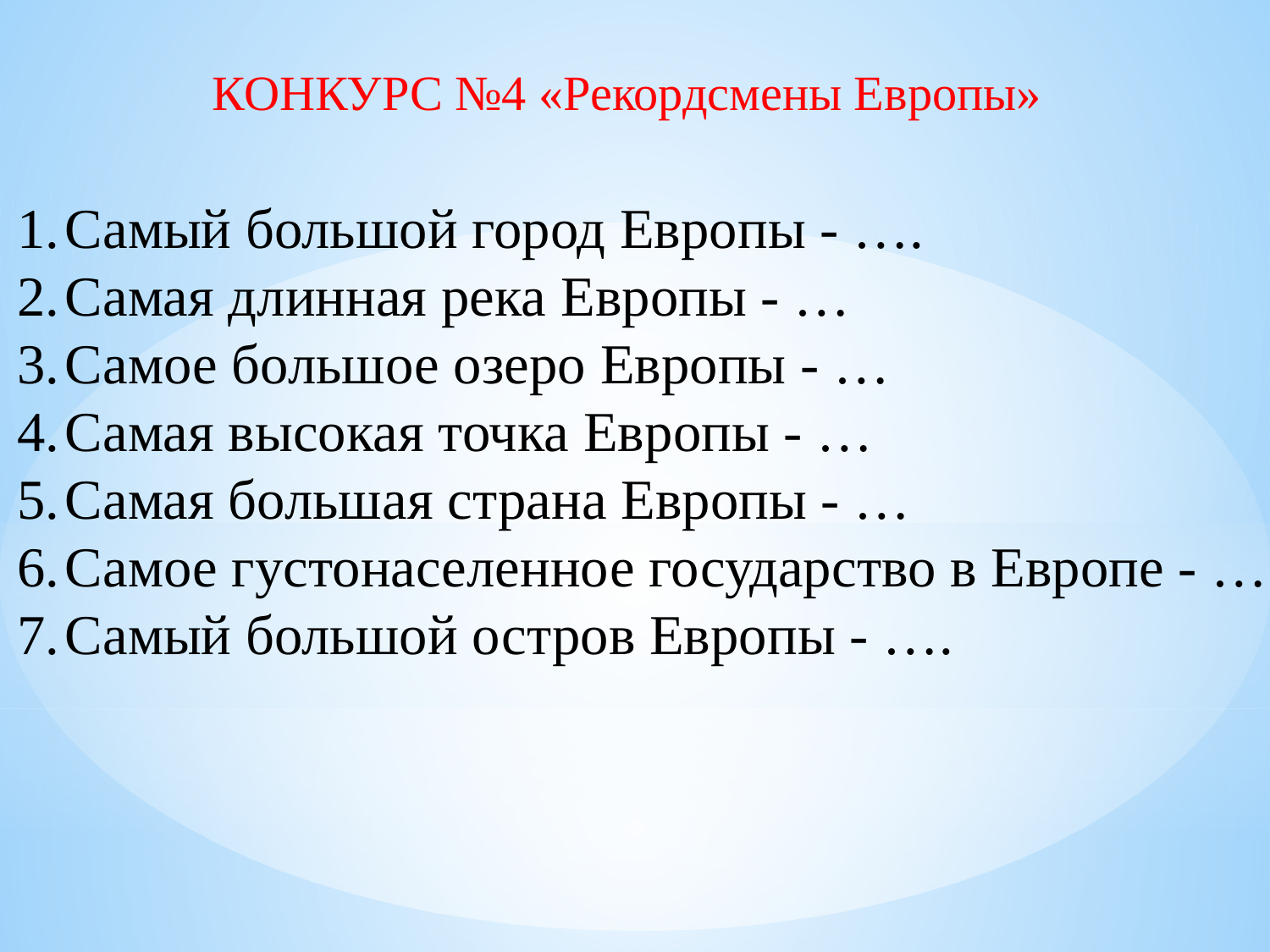

КОНКУРС №4 «Рекордсмены Европы»
Самый большой город Европы - ….
Самая длинная река Европы - …
Самое большое озеро Европы - …
Самая высокая точка Европы - …
Самая большая страна Европы - …
Самое густонаселенное государство в Европе - …
Самый большой остров Европы - ….